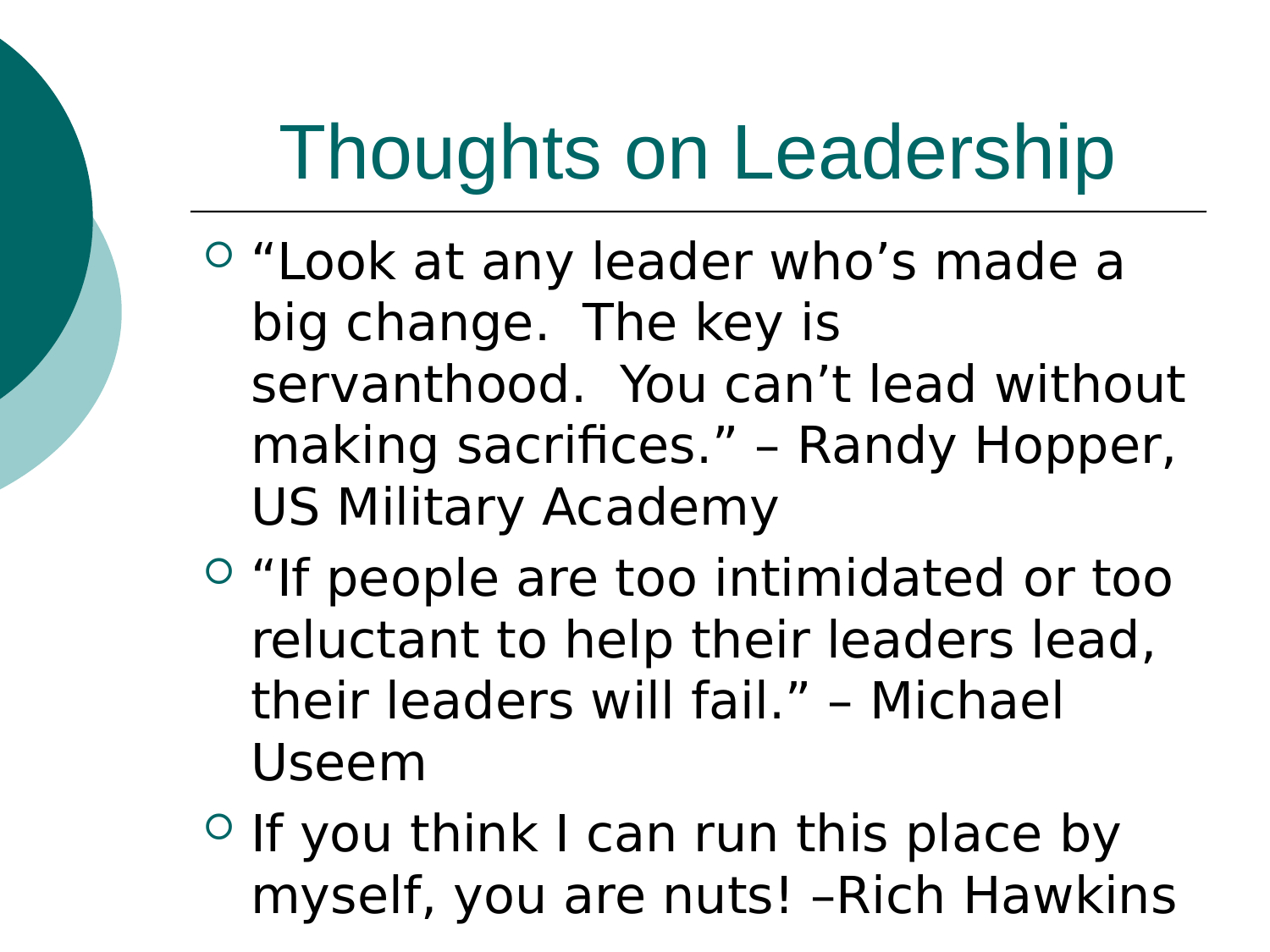

# Thoughts on Leadership
“Look at any leader who’s made a big change.  The key is servanthood.  You can’t lead without making sacrifices.” – Randy Hopper, US Military Academy
“If people are too intimidated or too reluctant to help their leaders lead, their leaders will fail.” – Michael Useem
If you think I can run this place by myself, you are nuts! –Rich Hawkins